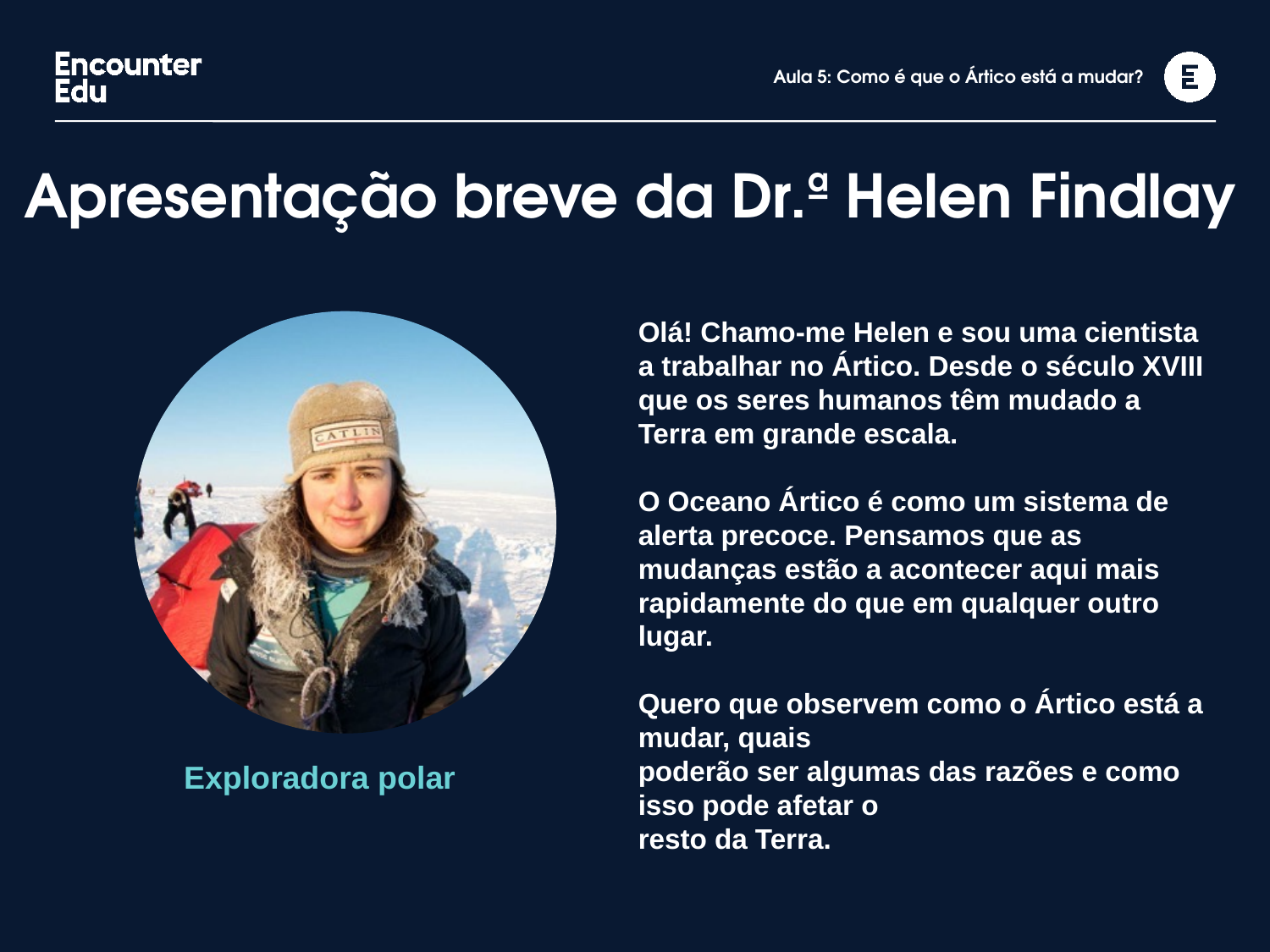

# Aula 5: Como é que o Ártico está a mudar?
Apresentação breve da Dr.ª Helen Findlay

Olá! Chamo-me Helen e sou uma cientista a trabalhar no Ártico. Desde o século XVIII que os seres humanos têm mudado a Terra em grande escala.

O Oceano Ártico é como um sistema de alerta precoce. Pensamos que as mudanças estão a acontecer aqui mais rapidamente do que em qualquer outro lugar.

Quero que observem como o Ártico está a mudar, quais
poderão ser algumas das razões e como isso pode afetar o
resto da Terra.
Exploradora polar